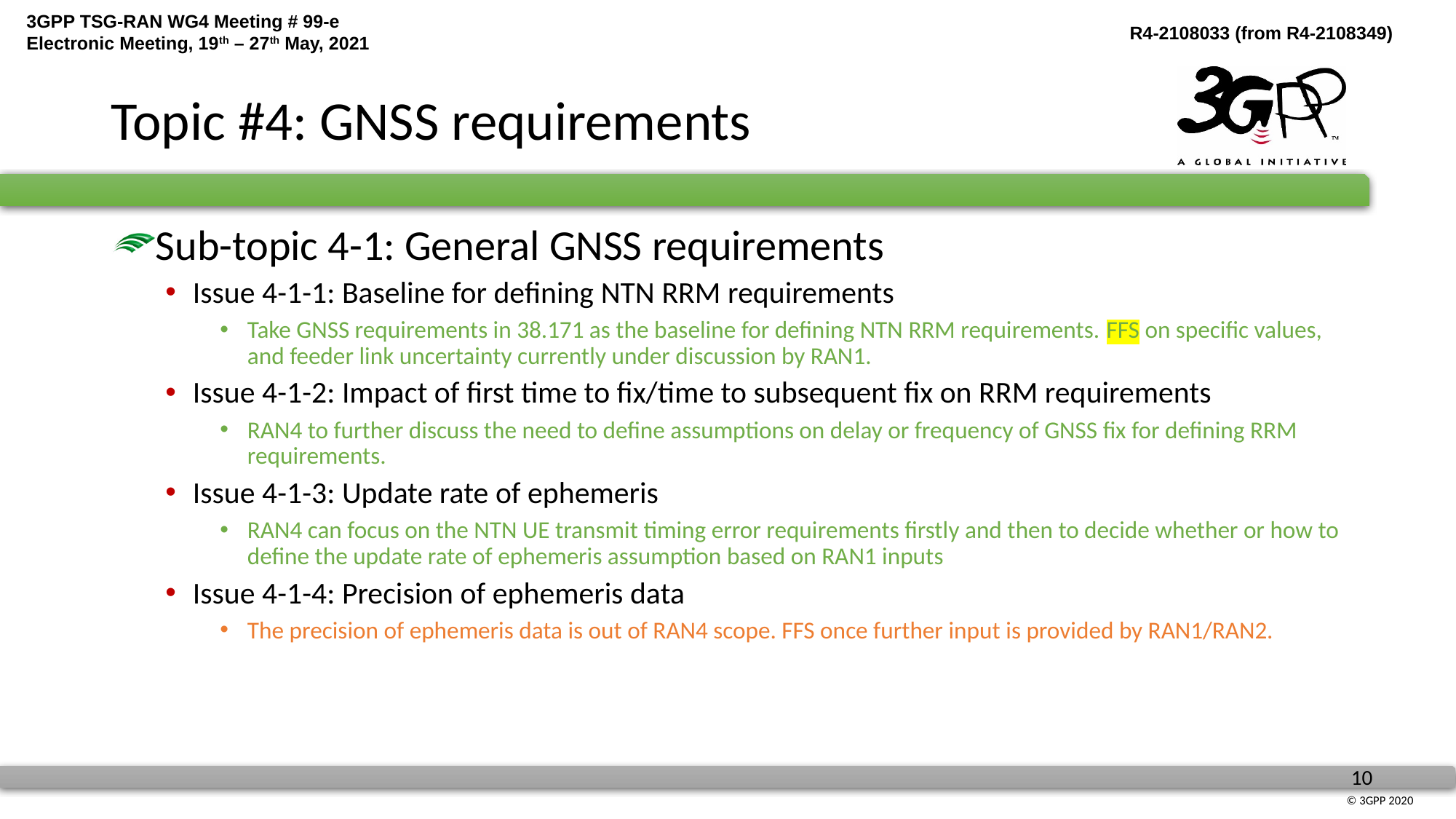

# Topic #4: GNSS requirements
Sub-topic 4-1: General GNSS requirements
Issue 4-1-1: Baseline for defining NTN RRM requirements
Take GNSS requirements in 38.171 as the baseline for defining NTN RRM requirements. FFS on specific values, and feeder link uncertainty currently under discussion by RAN1.
Issue 4-1-2: Impact of first time to fix/time to subsequent fix on RRM requirements
RAN4 to further discuss the need to define assumptions on delay or frequency of GNSS fix for defining RRM requirements.
Issue 4-1-3: Update rate of ephemeris
RAN4 can focus on the NTN UE transmit timing error requirements firstly and then to decide whether or how to define the update rate of ephemeris assumption based on RAN1 inputs
Issue 4-1-4: Precision of ephemeris data
The precision of ephemeris data is out of RAN4 scope. FFS once further input is provided by RAN1/RAN2.